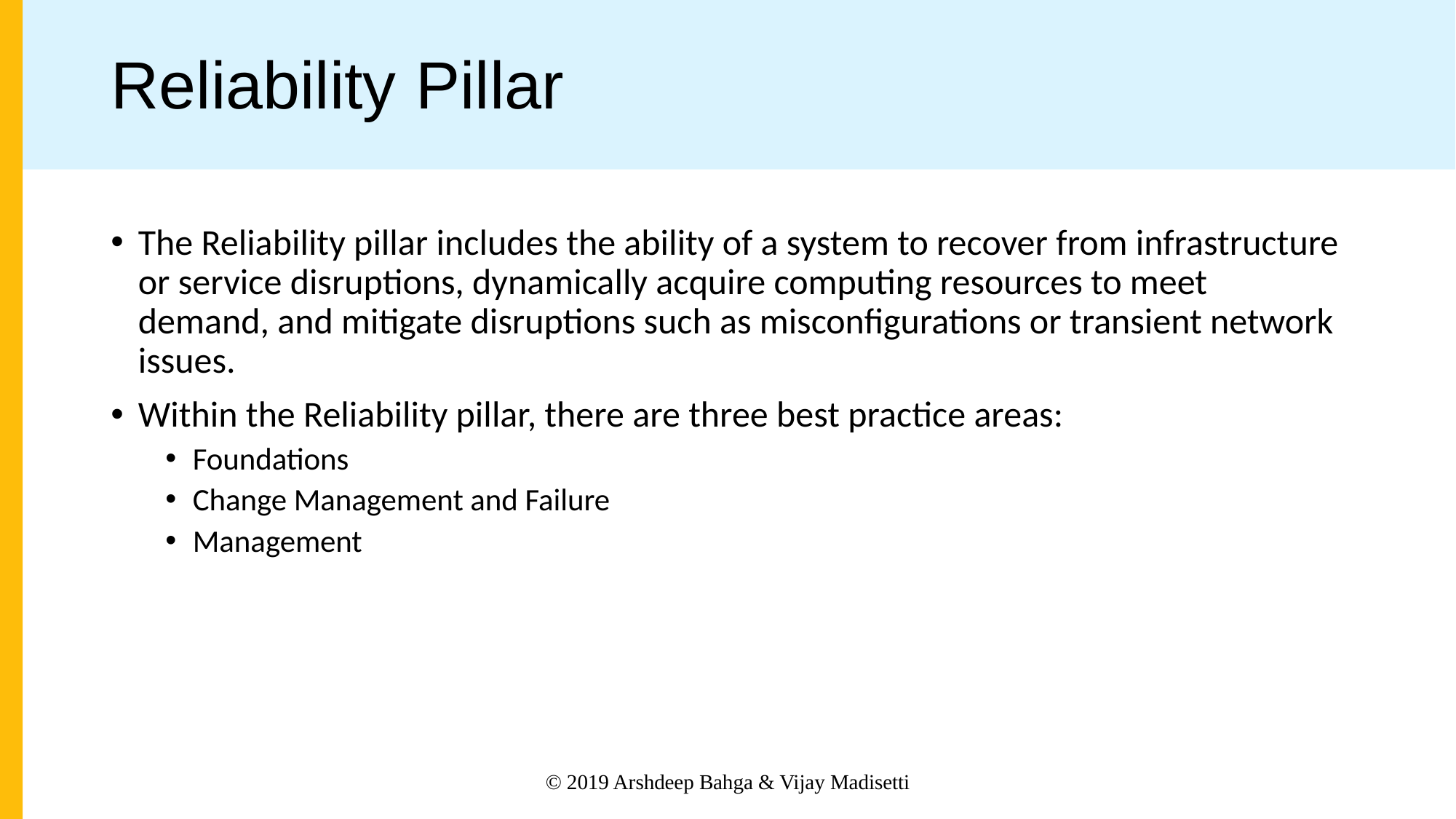

# Reliability Pillar
The Reliability pillar includes the ability of a system to recover from infrastructure or service disruptions, dynamically acquire computing resources to meet demand, and mitigate disruptions such as misconfigurations or transient network issues.
Within the Reliability pillar, there are three best practice areas:
Foundations
Change Management and Failure
Management
© 2019 Arshdeep Bahga & Vijay Madisetti